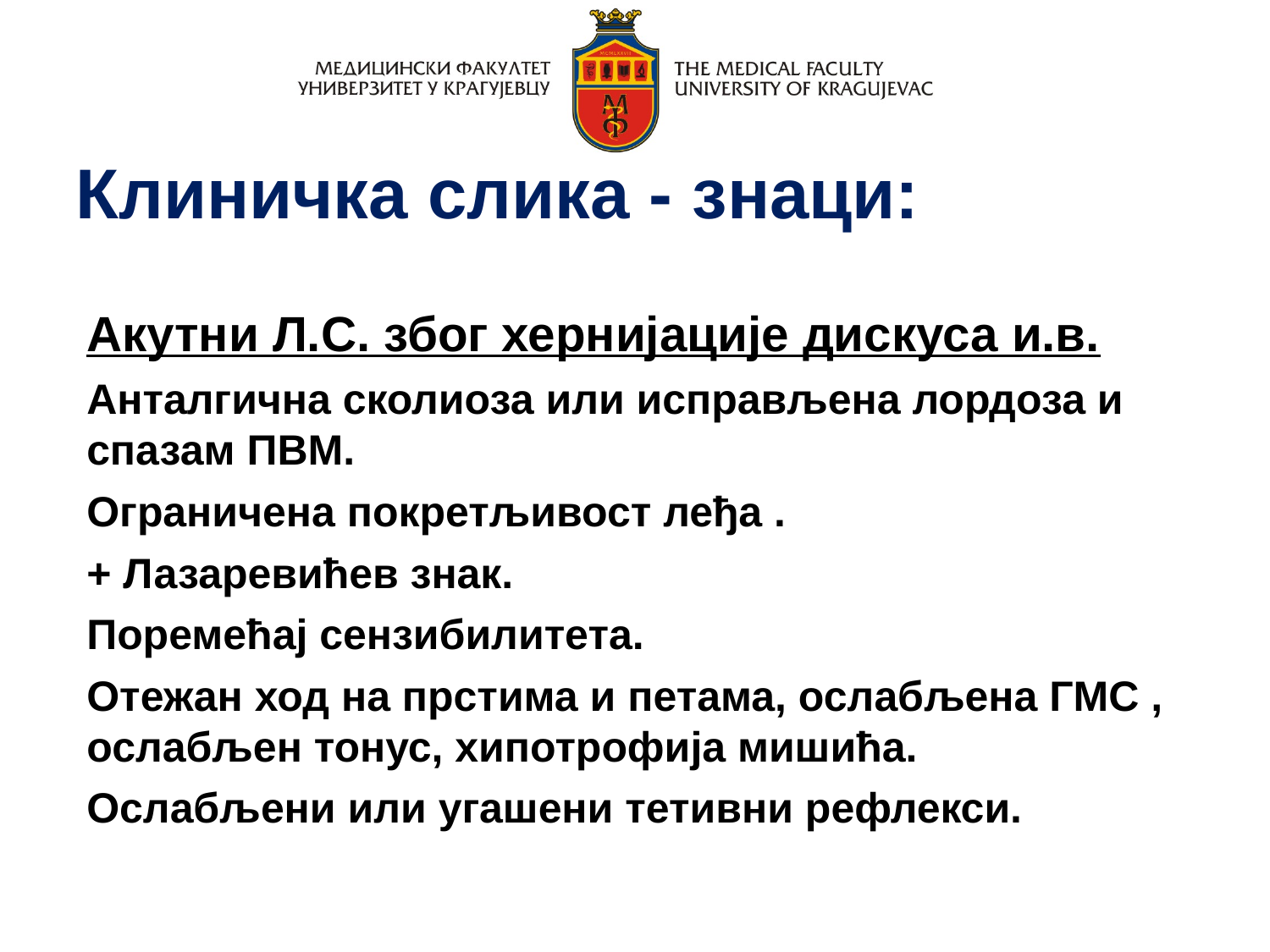

Клиничка слика - знаци:
Акутни Л.С. због хернијације дискуса и.в.
Анталгична сколиоза или исправљена лордоза и спазам ПВМ.
Ограничена покретљивост леђа .
+ Лазаревићев знак.
Поремећај сензибилитета.
Отежан ход на прстима и петама, ослабљена ГМС , ослабљен тонус, хипотрофија мишића.
Ослабљени или угашени тетивни рефлекси.